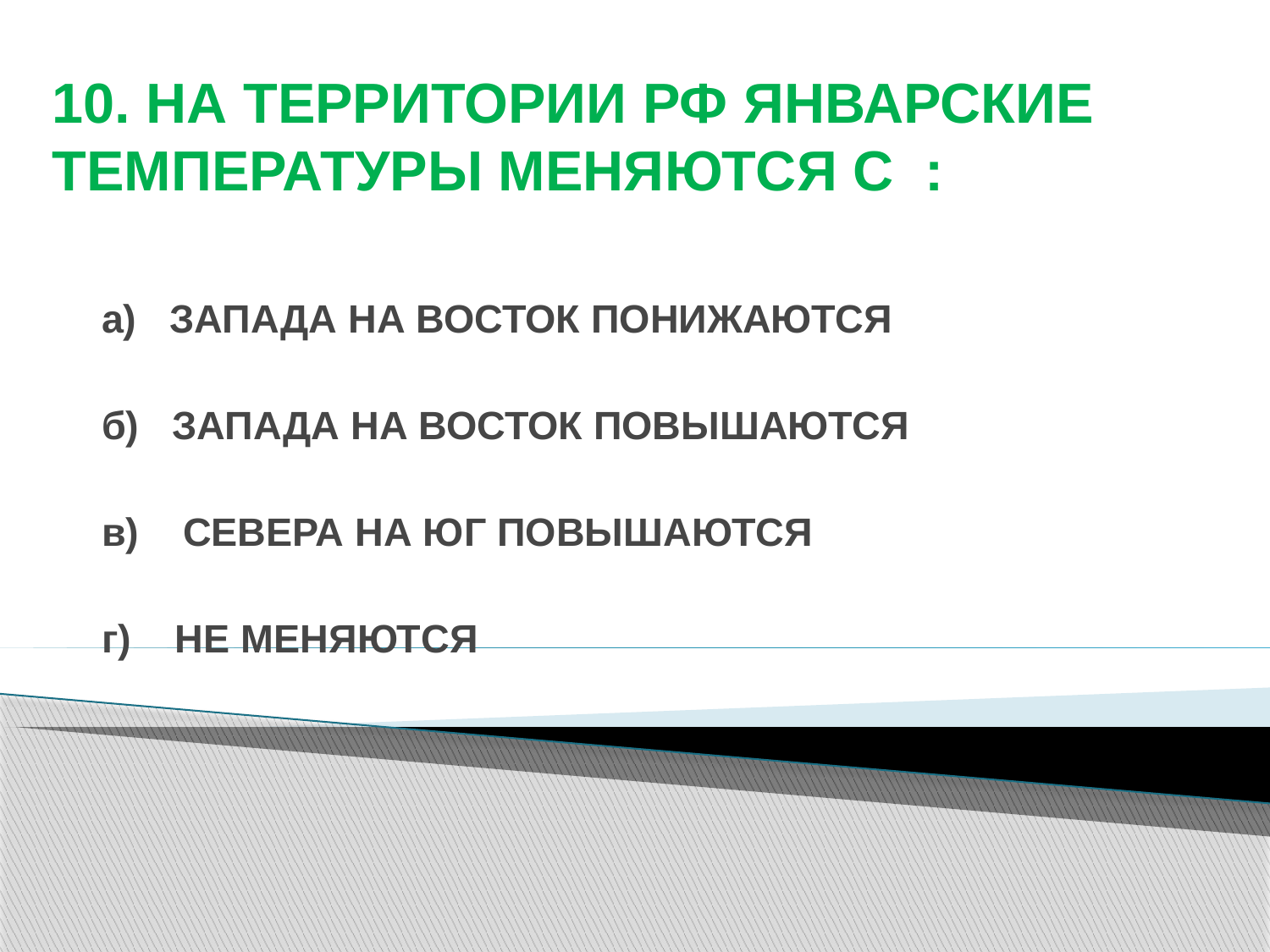

# 10. НА ТЕРРИТОРИИ РФ ЯНВАРСКИЕ ТЕМПЕРАТУРЫ МЕНЯЮТСЯ С  :
а)   ЗАПАДА НА ВОСТОК ПОНИЖАЮТСЯ

б)   ЗАПАДА НА ВОСТОК ПОВЫШАЮТСЯ

в)    СЕВЕРА НА ЮГ ПОВЫШАЮТСЯ

г)    НЕ МЕНЯЮТСЯ